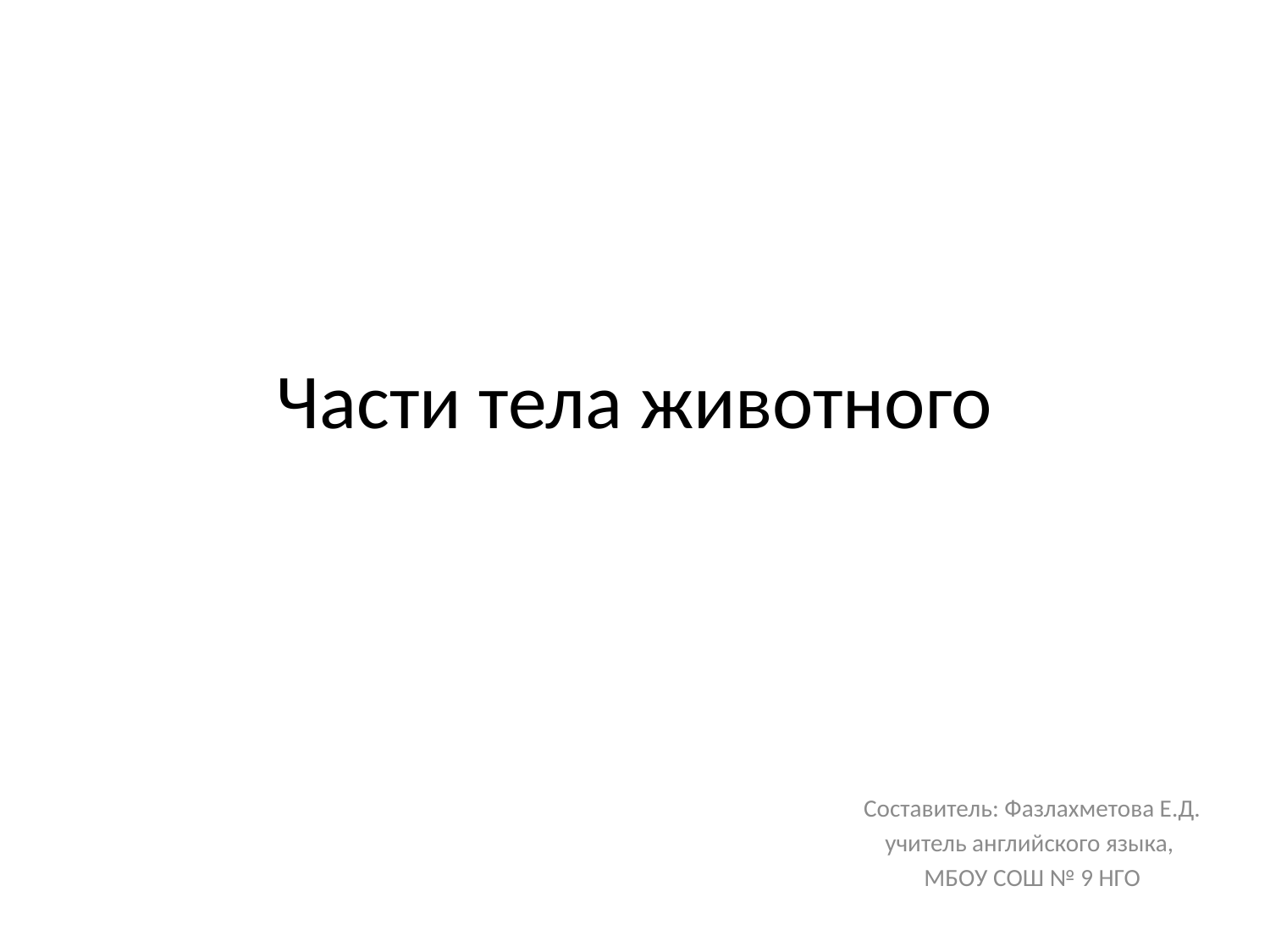

# Части тела животного
Составитель: Фазлахметова Е.Д.
учитель английского языка,
МБОУ СОШ № 9 НГО